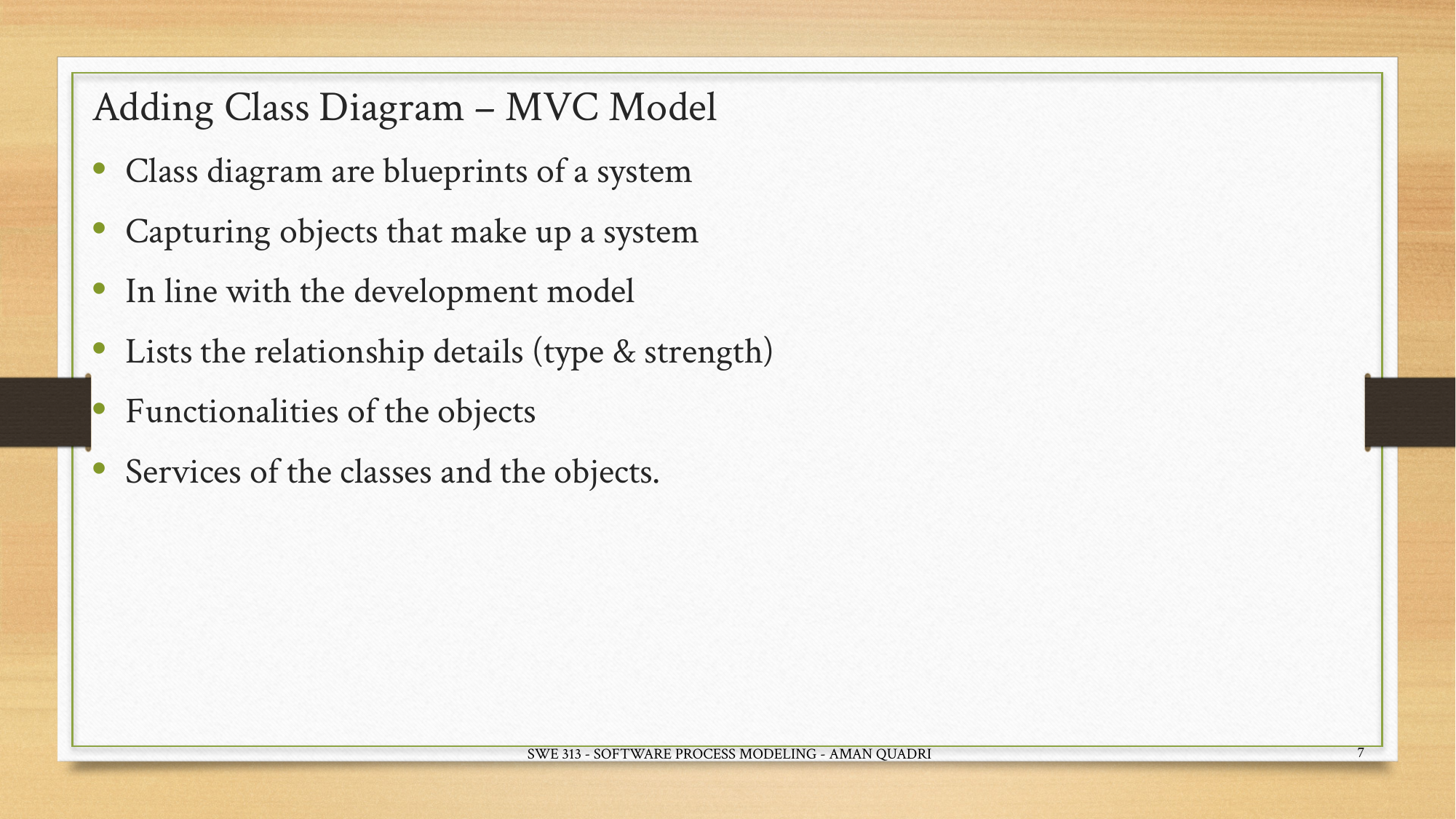

# Adding Class Diagram – MVC Model
Class diagram are blueprints of a system
Capturing objects that make up a system
In line with the development model
Lists the relationship details (type & strength)
Functionalities of the objects
Services of the classes and the objects.
7
SWE 313 - SOFTWARE PROCESS MODELING - AMAN QUADRI